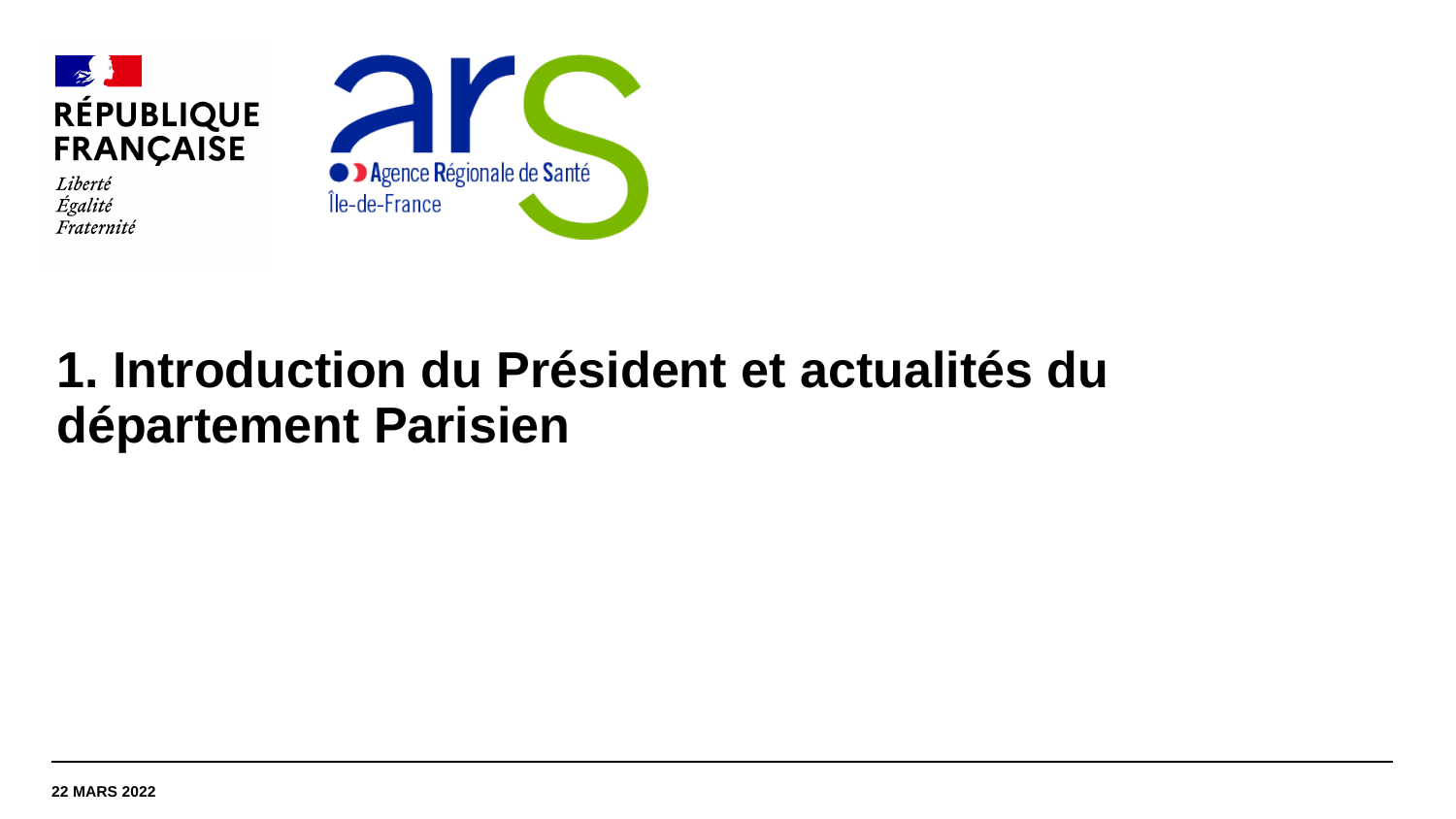

1. Introduction du Président et actualités du département Parisien
22 MARS 2022